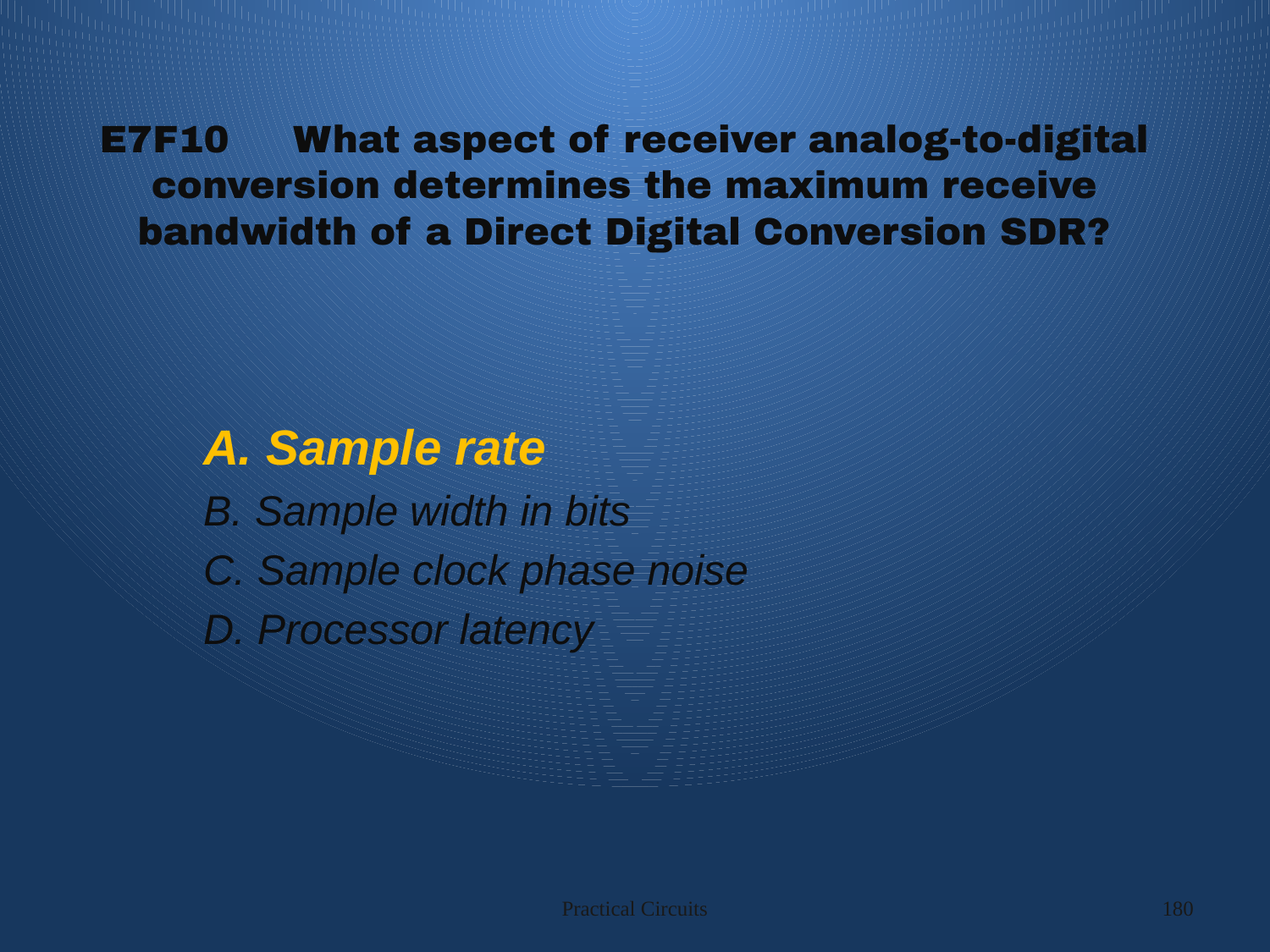

# E7F10     What aspect of receiver analog-to-digital conversion determines the maximum receive bandwidth of a Direct Digital Conversion SDR?

A. Sample rate
B. Sample width in bits
C. Sample clock phase noise
D. Processor latency
Practical Circuits
180